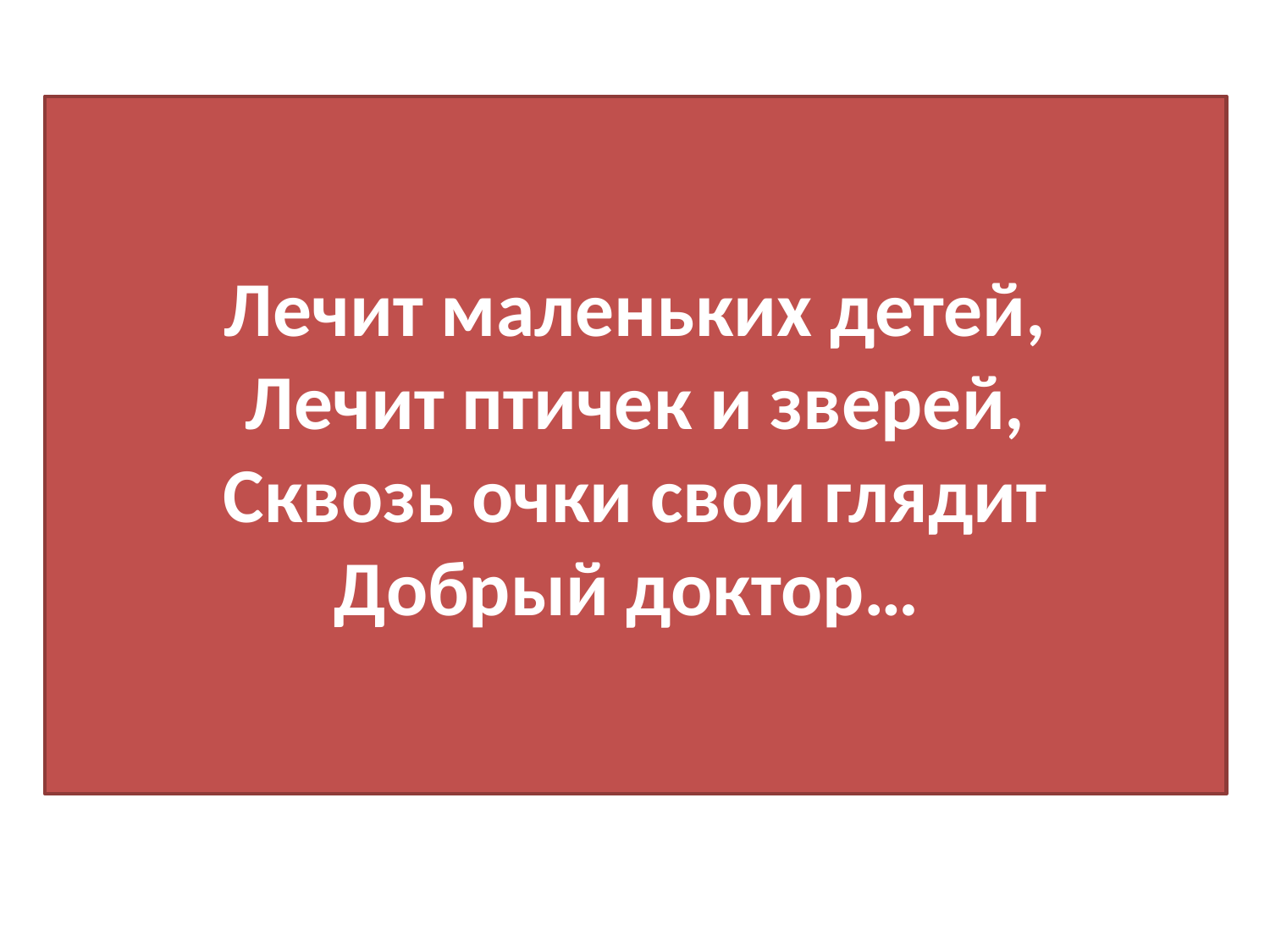

# Лечит маленьких детей, Лечит птичек и зверей, Сквозь очки свои глядит Добрый доктор…